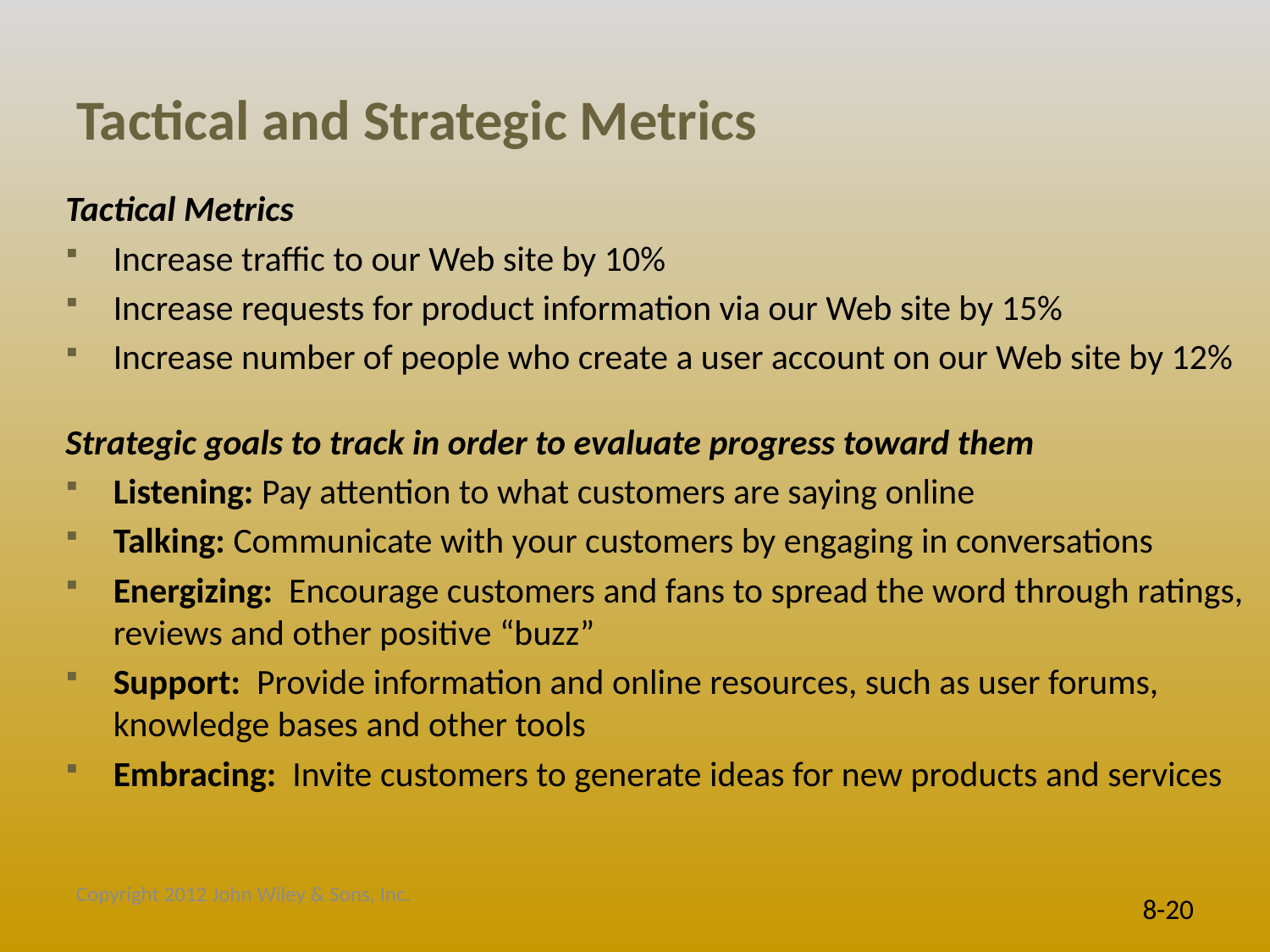

# Tactical and Strategic Metrics
Tactical Metrics
Increase traffic to our Web site by 10%
Increase requests for product information via our Web site by 15%
Increase number of people who create a user account on our Web site by 12%
Strategic goals to track in order to evaluate progress toward them
Listening: Pay attention to what customers are saying online
Talking: Communicate with your customers by engaging in conversations
Energizing:  Encourage customers and fans to spread the word through ratings, reviews and other positive “buzz”
Support:  Provide information and online resources, such as user forums, knowledge bases and other tools
Embracing:  Invite customers to generate ideas for new products and services
Copyright 2012 John Wiley & Sons, Inc.
8-20